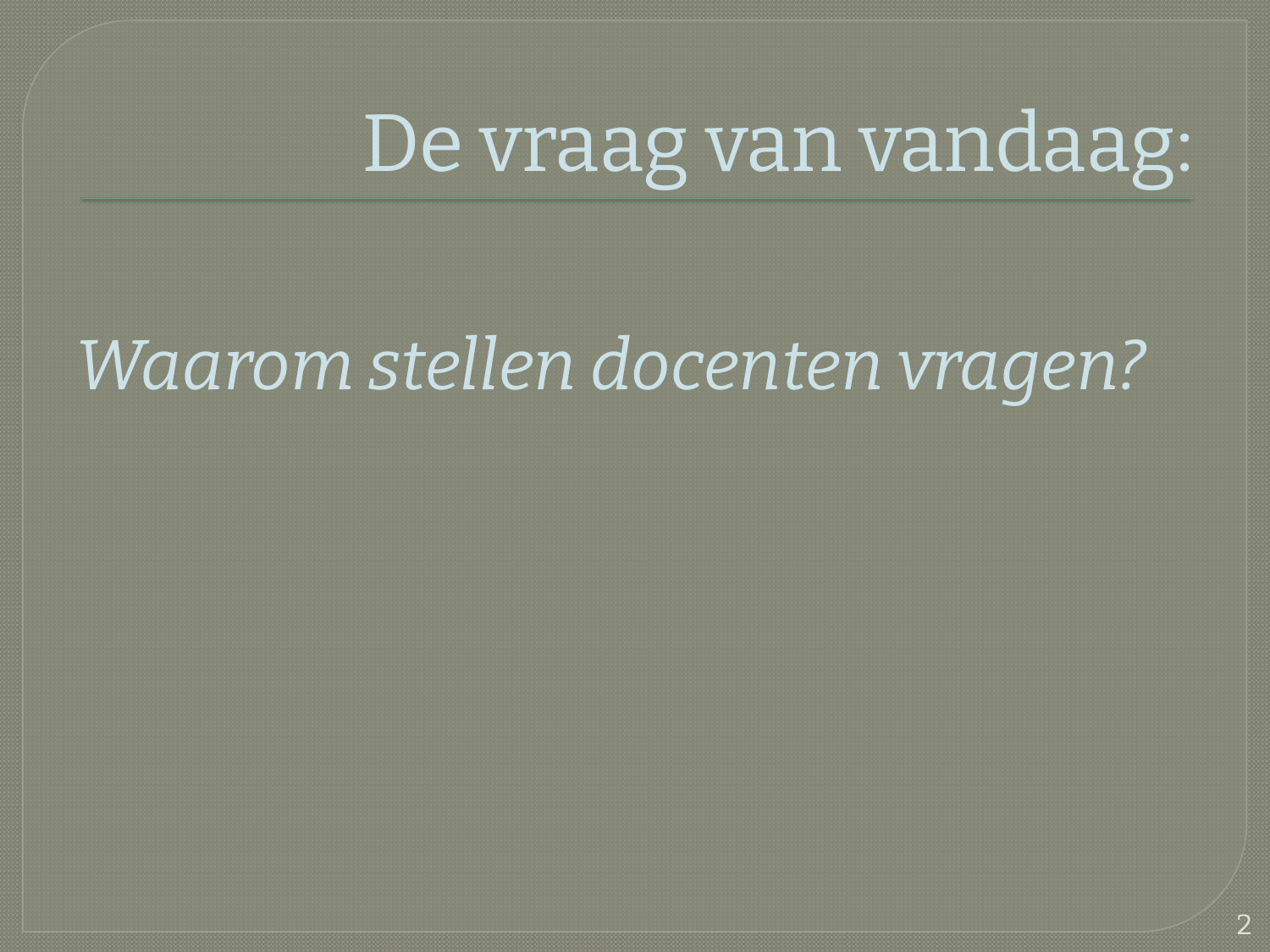

# De vraag van vandaag:

Waarom stellen docenten vragen?
2